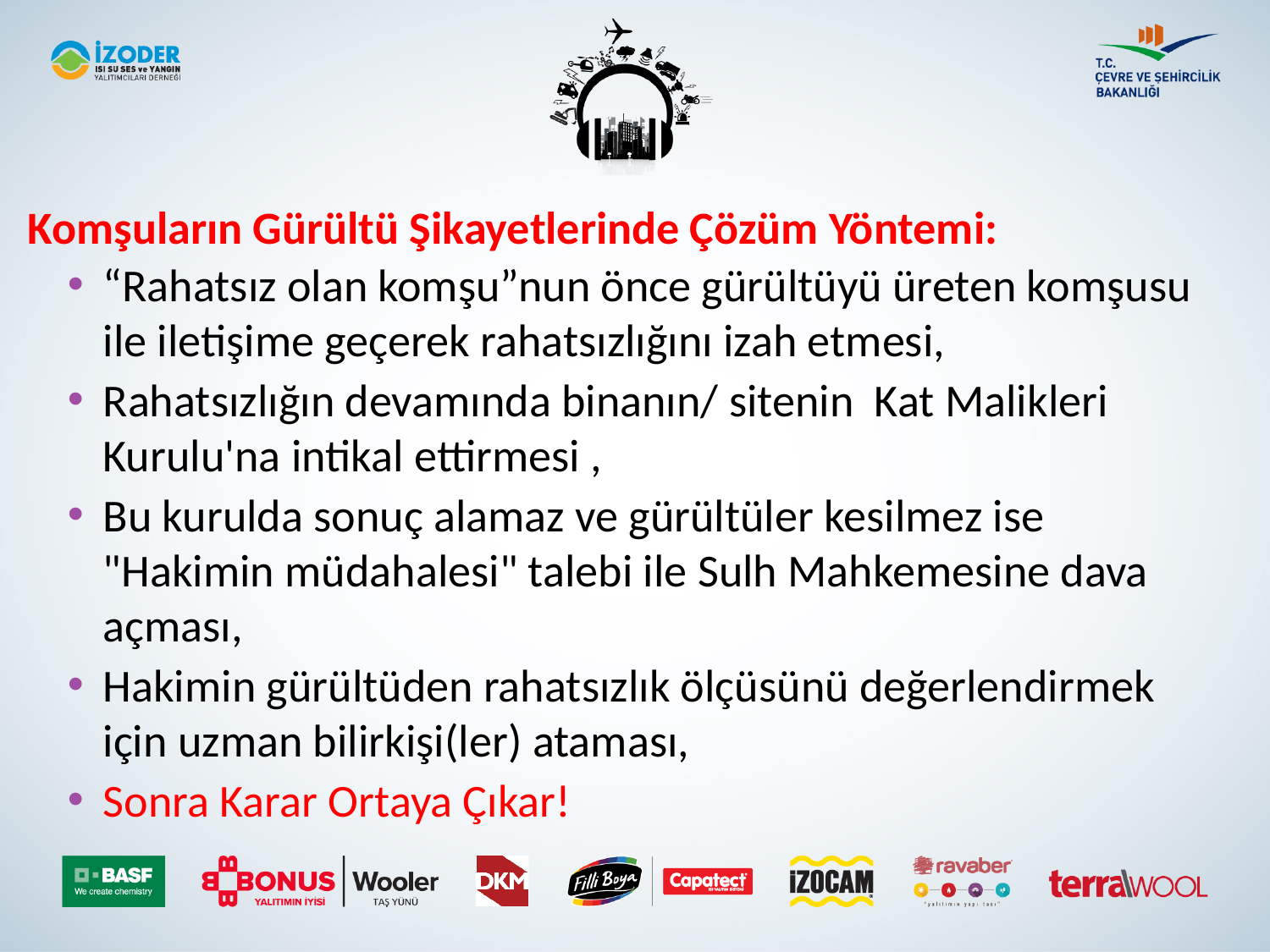

Komşuların Gürültü Şikayetlerinde Çözüm Yöntemi:
“Rahatsız olan komşu”nun önce gürültüyü üreten komşusu ile iletişime geçerek rahatsızlığını izah etmesi,
Rahatsızlığın devamında binanın/ sitenin  Kat Malikleri Kurulu'na intikal ettirmesi ,
Bu kurulda sonuç alamaz ve gürültüler kesilmez ise "Hakimin müdahalesi" talebi ile Sulh Mahkemesine dava açması,
Hakimin gürültüden rahatsızlık ölçüsünü değerlendirmek için uzman bilirkişi(ler) ataması,
Sonra Karar Ortaya Çıkar!